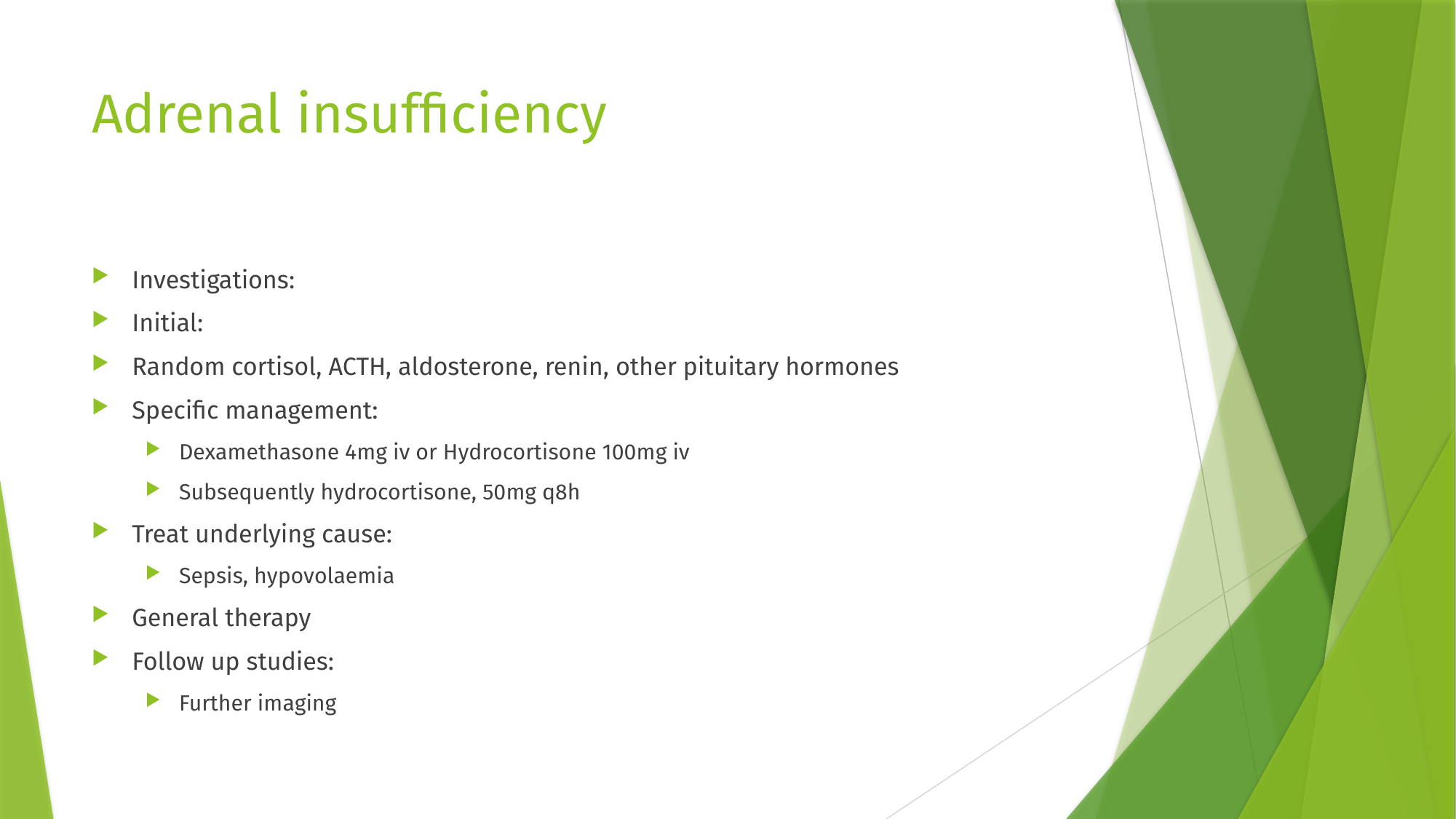

# Adrenal insufficiency
Investigations:
Initial:
Random cortisol, ACTH, aldosterone, renin, other pituitary hormones
Specific management:
Dexamethasone 4mg iv or Hydrocortisone 100mg iv
Subsequently hydrocortisone, 50mg q8h
Treat underlying cause:
Sepsis, hypovolaemia
General therapy
Follow up studies:
Further imaging